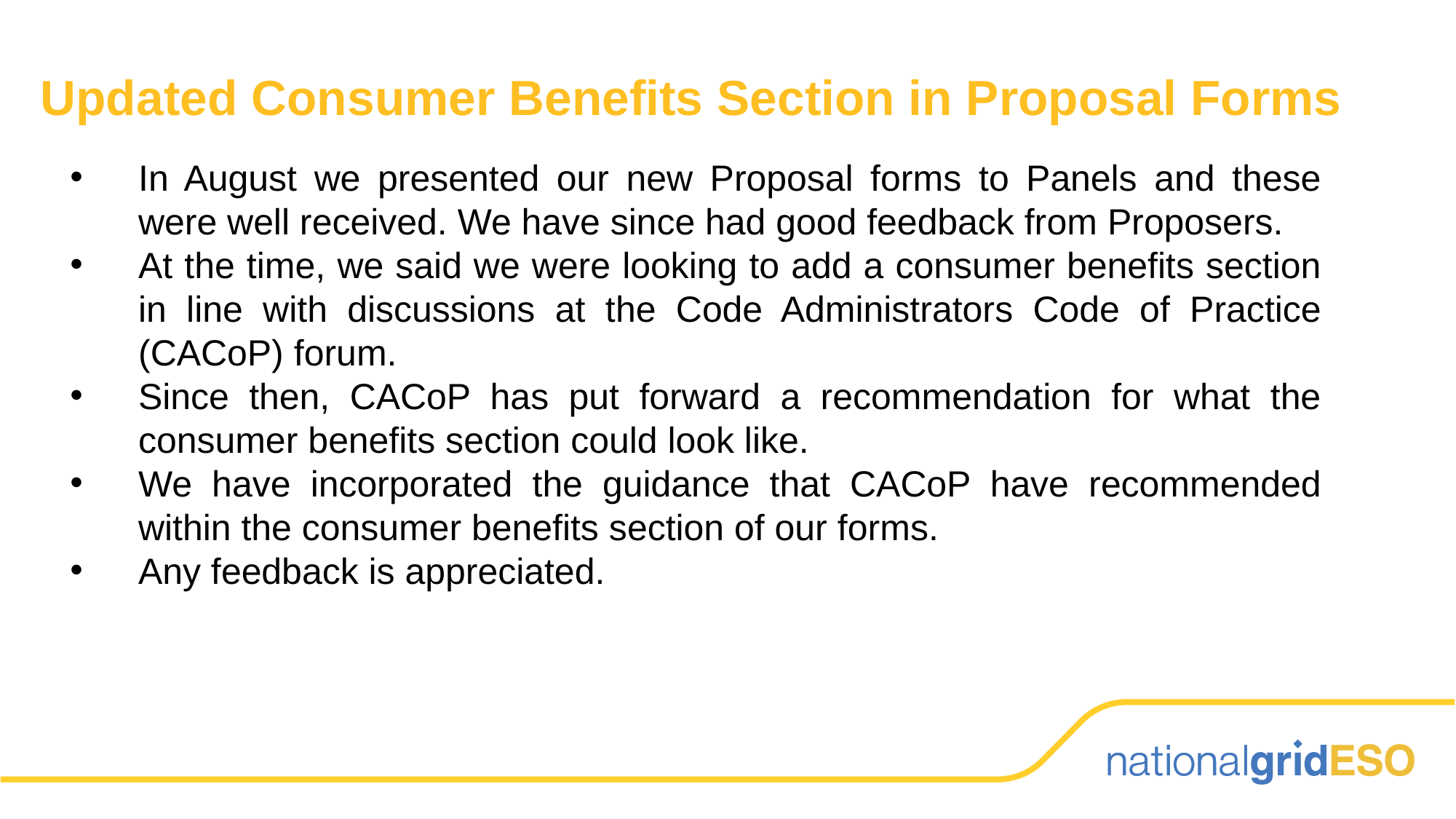

# Updated Consumer Benefits Section in Proposal Forms
In August we presented our new Proposal forms to Panels and these were well received. We have since had good feedback from Proposers.
At the time, we said we were looking to add a consumer benefits section in line with discussions at the Code Administrators Code of Practice (CACoP) forum.
Since then, CACoP has put forward a recommendation for what the consumer benefits section could look like.
We have incorporated the guidance that CACoP have recommended within the consumer benefits section of our forms.
Any feedback is appreciated.